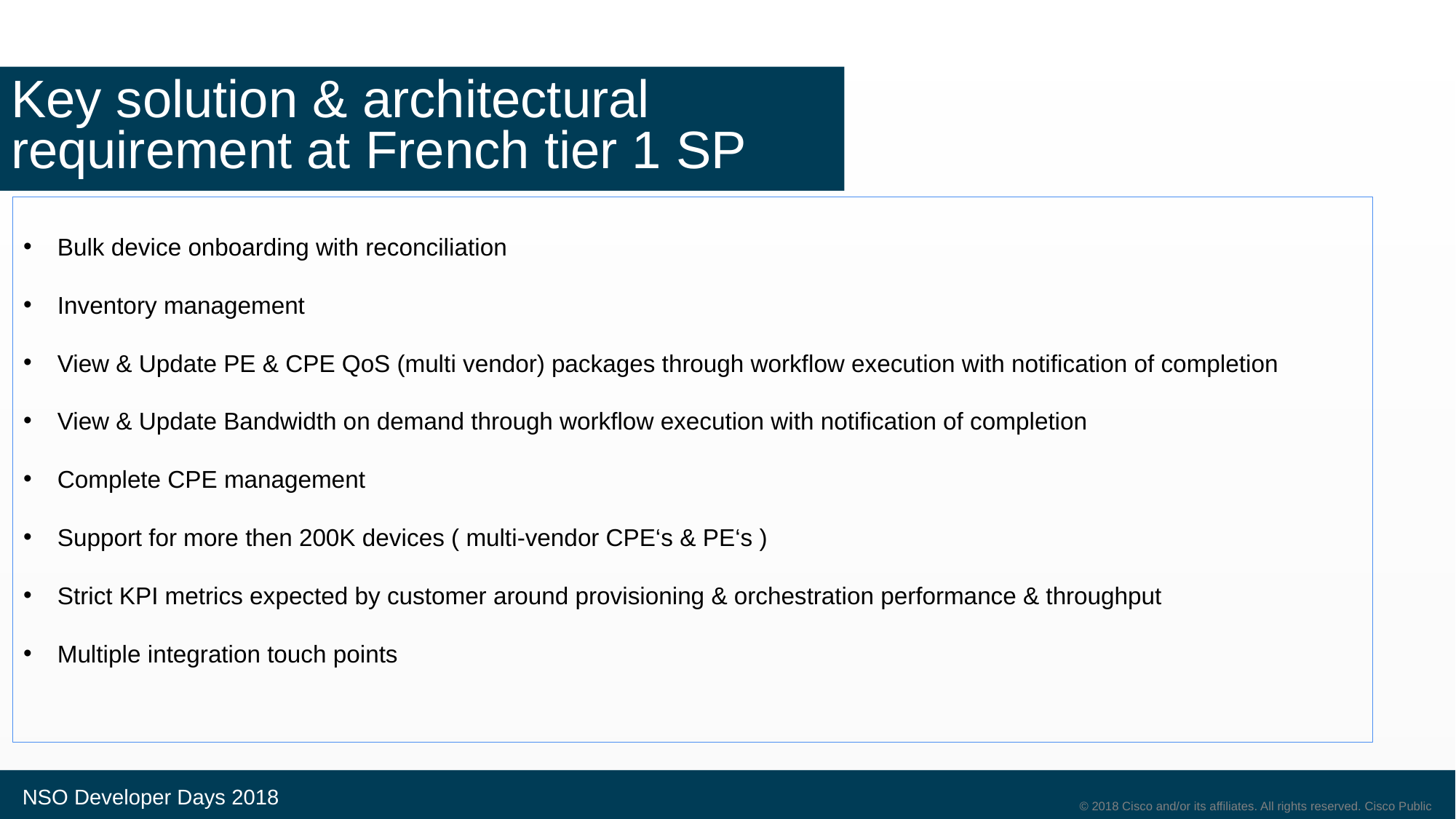

# Key solution & architectural requirement at French tier 1 SP

Bulk device onboarding with reconciliation

Inventory management

View & Update PE & CPE QoS (multi vendor) packages through workflow execution with notification of completion

View & Update Bandwidth on demand through workflow execution with notification of completion

Complete CPE management

Support for more then 200K devices ( multi-vendor CPE‘s & PE‘s )

Strict KPI metrics expected by customer around provisioning & orchestration performance & throughput

Multiple integration touch points